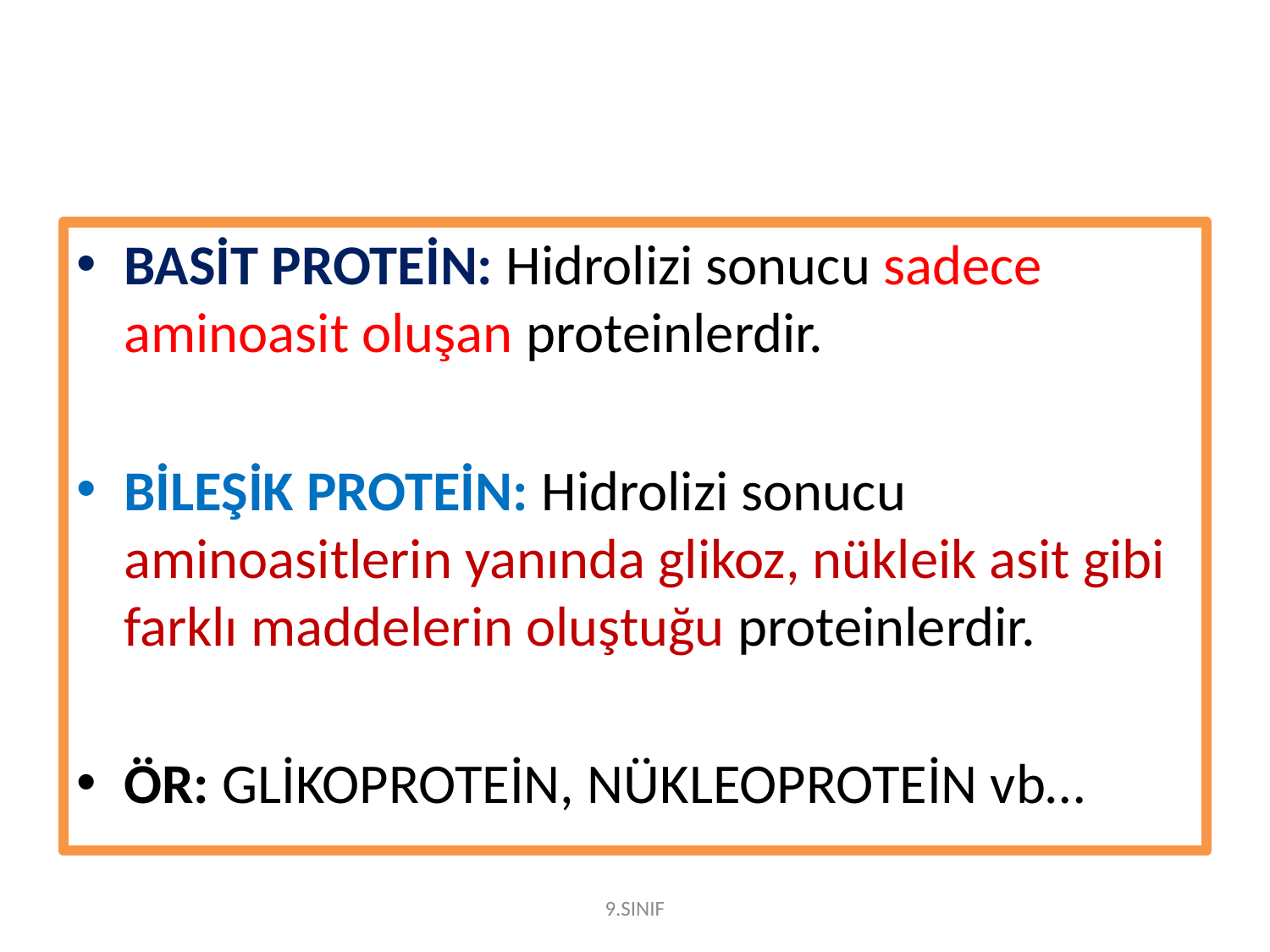

#
BASİT PROTEİN: Hidrolizi sonucu sadece aminoasit oluşan proteinlerdir.

BİLEŞİK PROTEİN: Hidrolizi sonucu aminoasitlerin yanında glikoz, nükleik asit gibi farklı maddelerin oluştuğu proteinlerdir.

ÖR: GLİKOPROTEİN, NÜKLEOPROTEİN vb…
9.SINIF